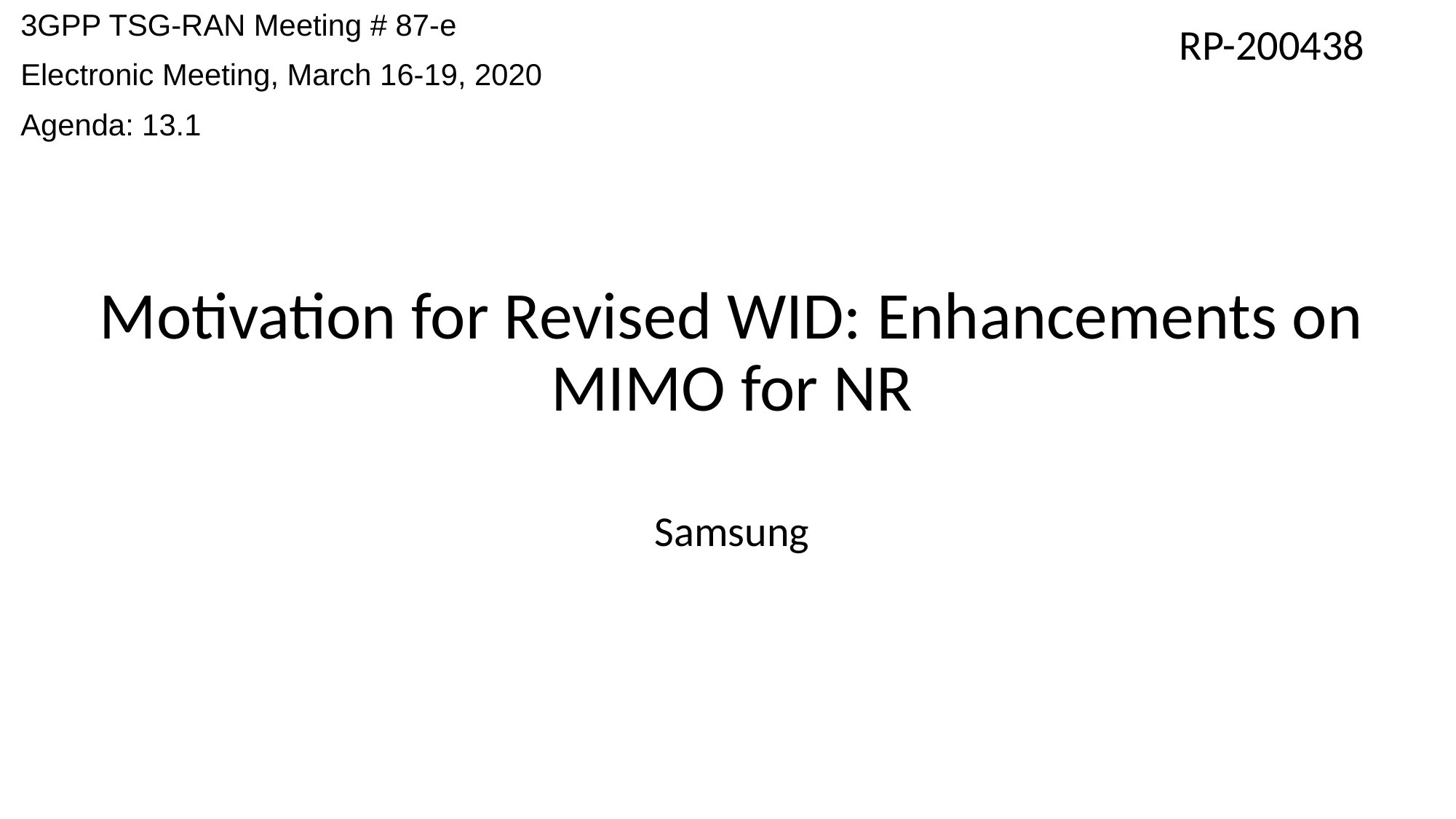

3GPP TSG-RAN Meeting # 87-e
Electronic Meeting, March 16-19, 2020
Agenda: 13.1
RP-200438
# Motivation for Revised WID: Enhancements on MIMO for NR
Samsung